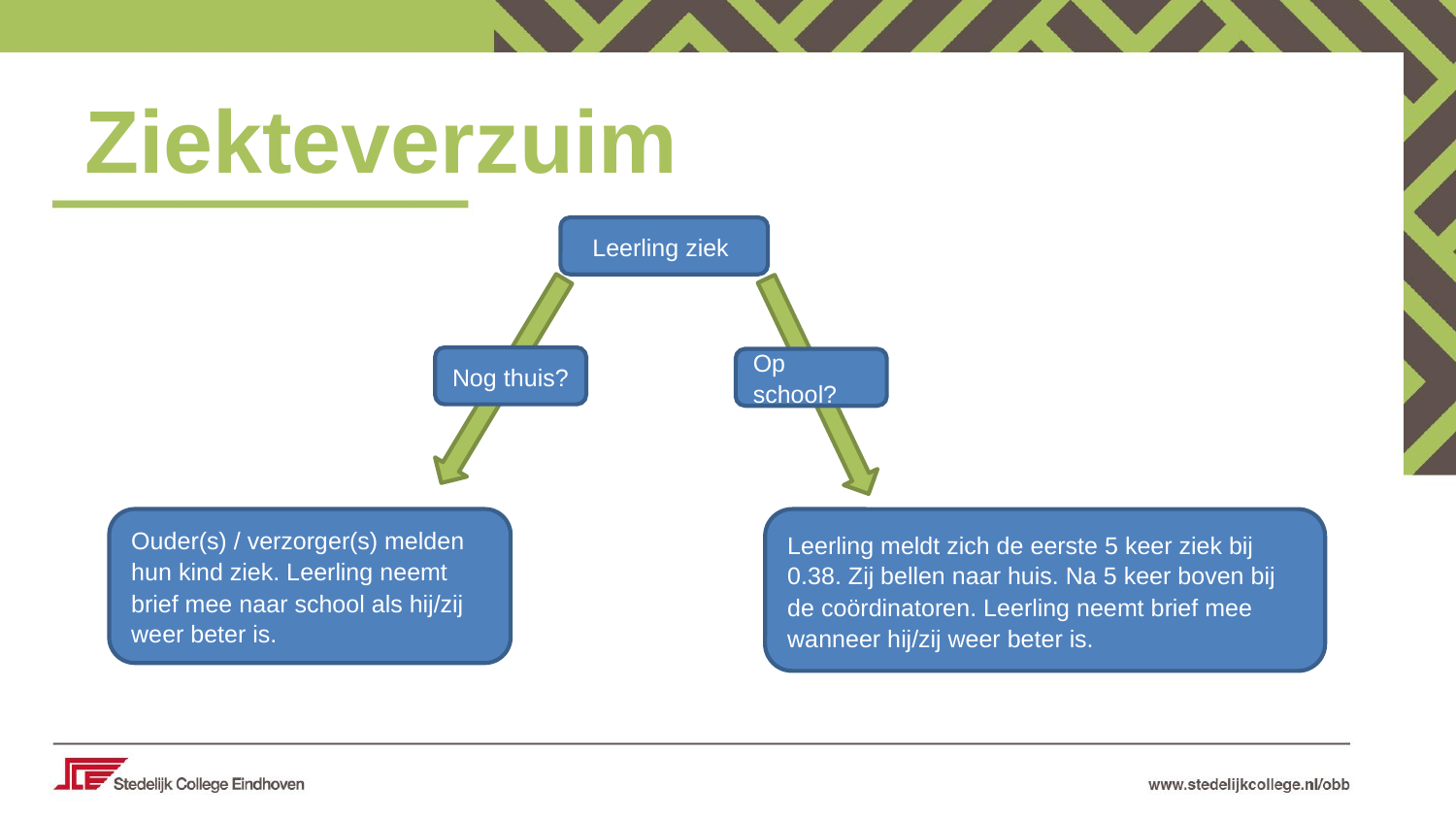

Ziekteverzuim
Leerling ziek
Nog thuis?
Op school?

Ouder(s) / verzorger(s) melden hun kind ziek. Leerling neemt brief mee naar school als hij/zij weer beter is.
Leerling meldt zich de eerste 5 keer ziek bij 0.38. Zij bellen naar huis. Na 5 keer boven bij de coördinatoren. Leerling neemt brief mee wanneer hij/zij weer beter is.